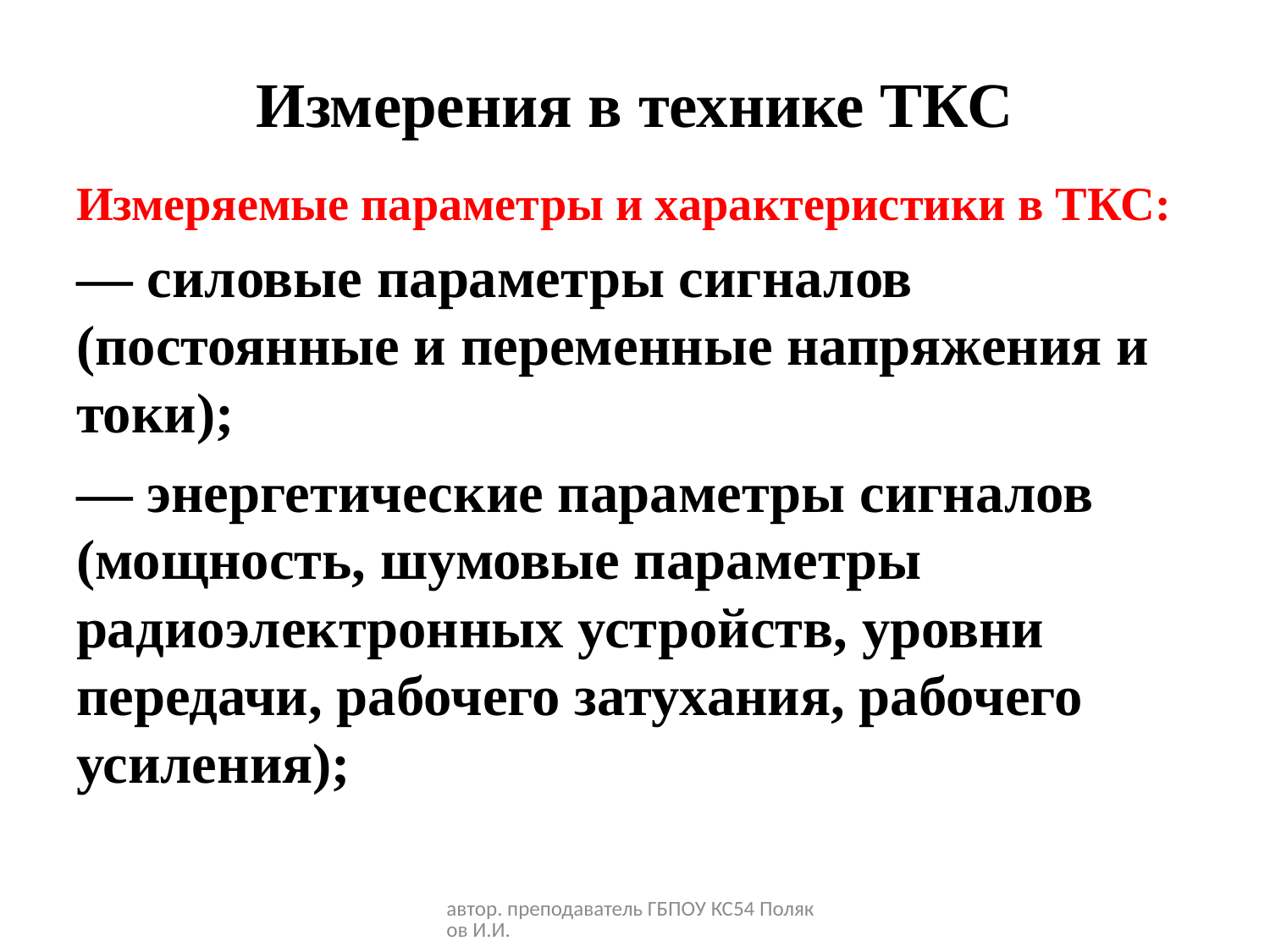

# Измерения в технике ТКС
Измеряемые параметры и характеристики в ТКС:
— силовые параметры сигналов (постоянные и переменные напряжения и токи);
— энергетические параметры сигналов (мощность, шумовые параметры радиоэлектронных устройств, уровни передачи, рабочего затухания, рабочего усиления);
автор. преподаватель ГБПОУ КС54 Поляков И.И.